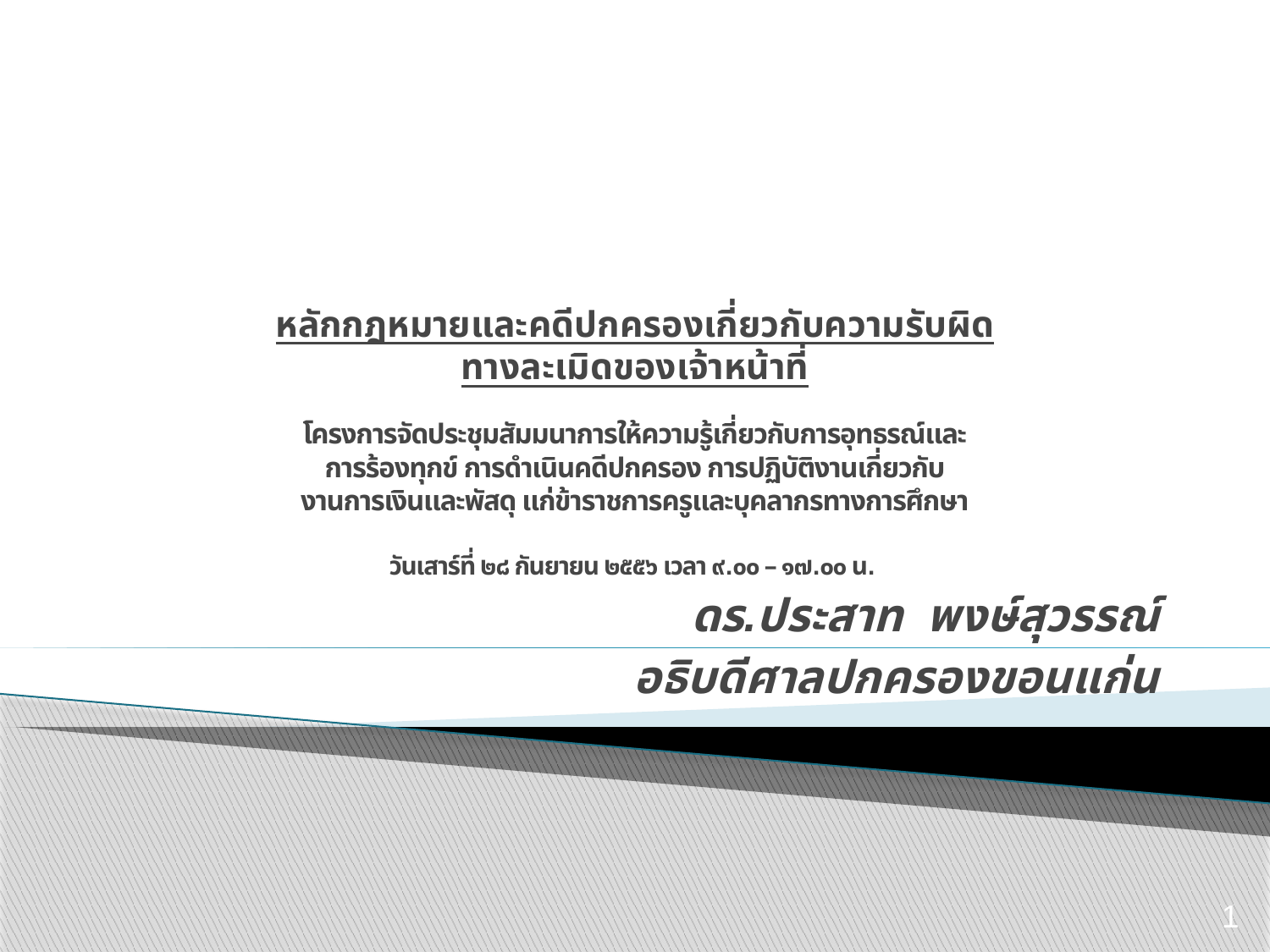

# หลักกฎหมายและคดีปกครองเกี่ยวกับความรับผิด ทางละเมิดของเจ้าหน้าที่ โครงการจัดประชุมสัมมนาการให้ความรู้เกี่ยวกับการอุทธรณ์และ การร้องทุกข์ การดำเนินคดีปกครอง การปฏิบัติงานเกี่ยวกับ งานการเงินและพัสดุ แก่ข้าราชการครูและบุคลากรทางการศึกษา วันเสาร์ที่ ๒๘ กันยายน ๒๕๕๖ เวลา ๙.๐๐ – ๑๗.๐๐ น.
ดร.ประสาท  พงษ์สุวรรณ์
อธิบดีศาลปกครองขอนแก่น

1